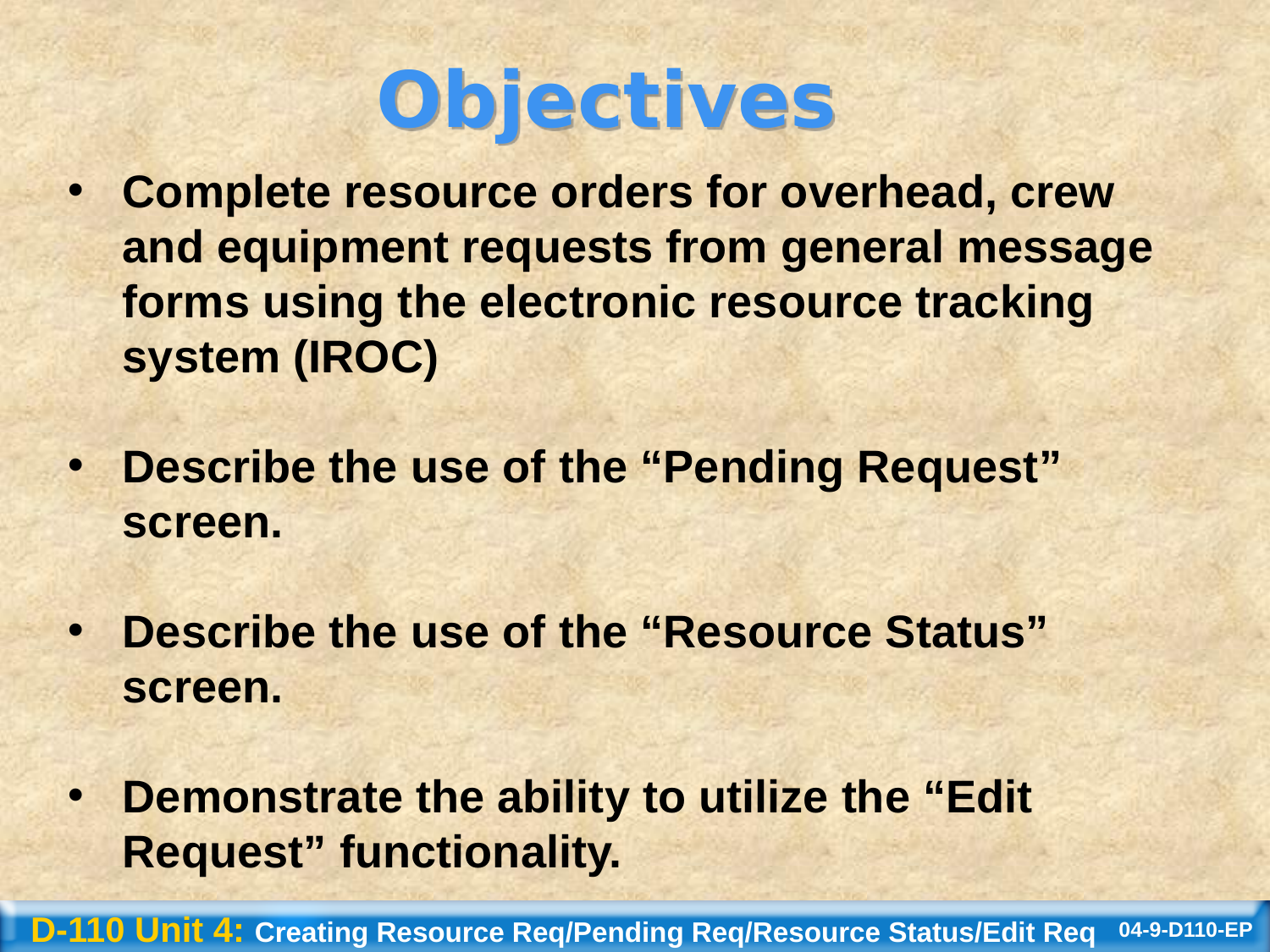

Objectives
Complete resource orders for overhead, crew and equipment requests from general message forms using the electronic resource tracking system (IROC)

Describe the use of the “Pending Request” screen.

Describe the use of the “Resource Status” screen.

Demonstrate the ability to utilize the “Edit Request” functionality.

D-110 Unit 4: Creating Resource Req/Pending Req/Resource Status/Edit Req
04-9-D110-EP